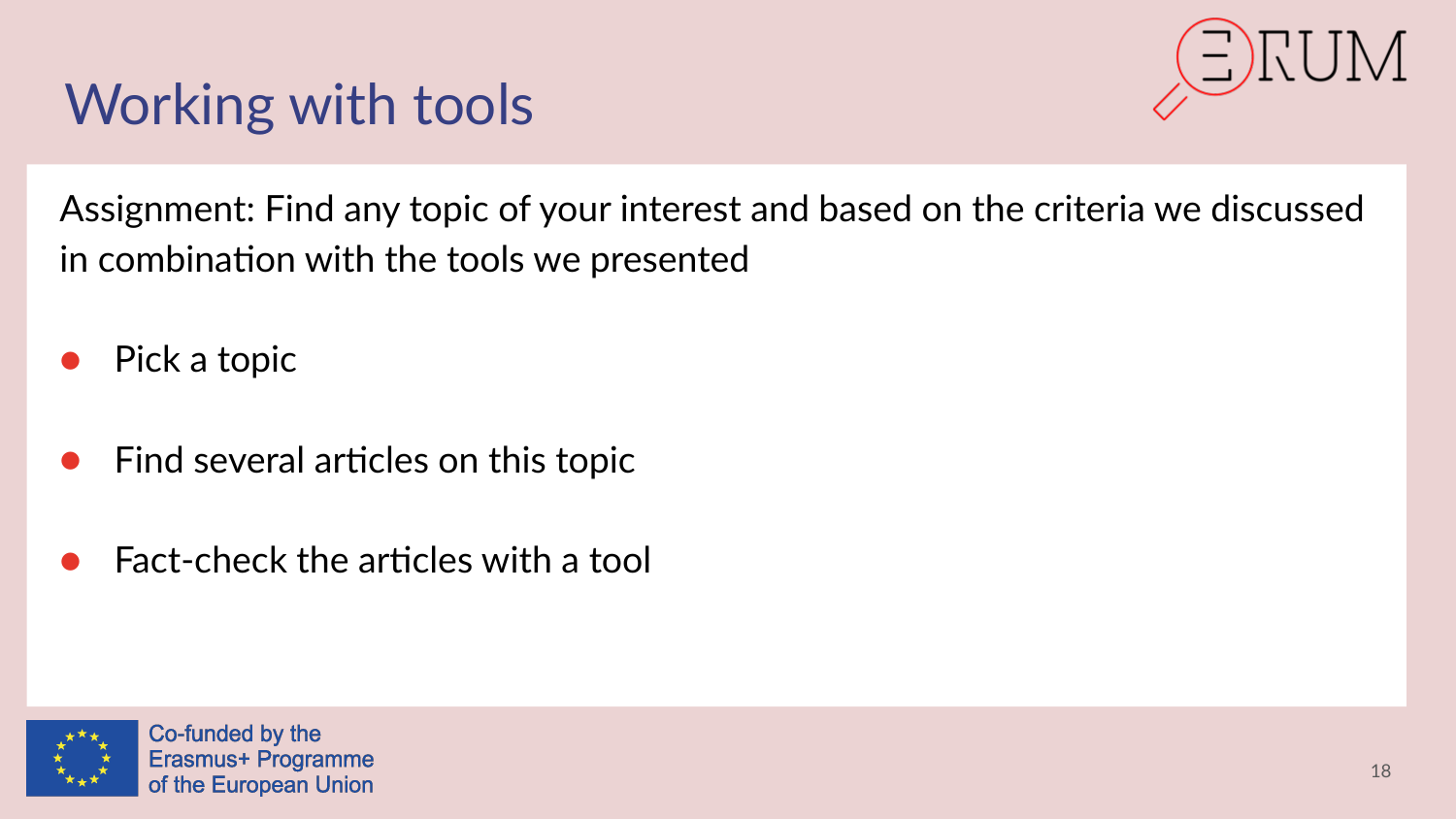

# Working with tools
Assignment: Find any topic of your interest and based on the criteria we discussed in combination with the tools we presented

Pick a topic

Find several articles on this topic

Fact-check the articles with a tool
18